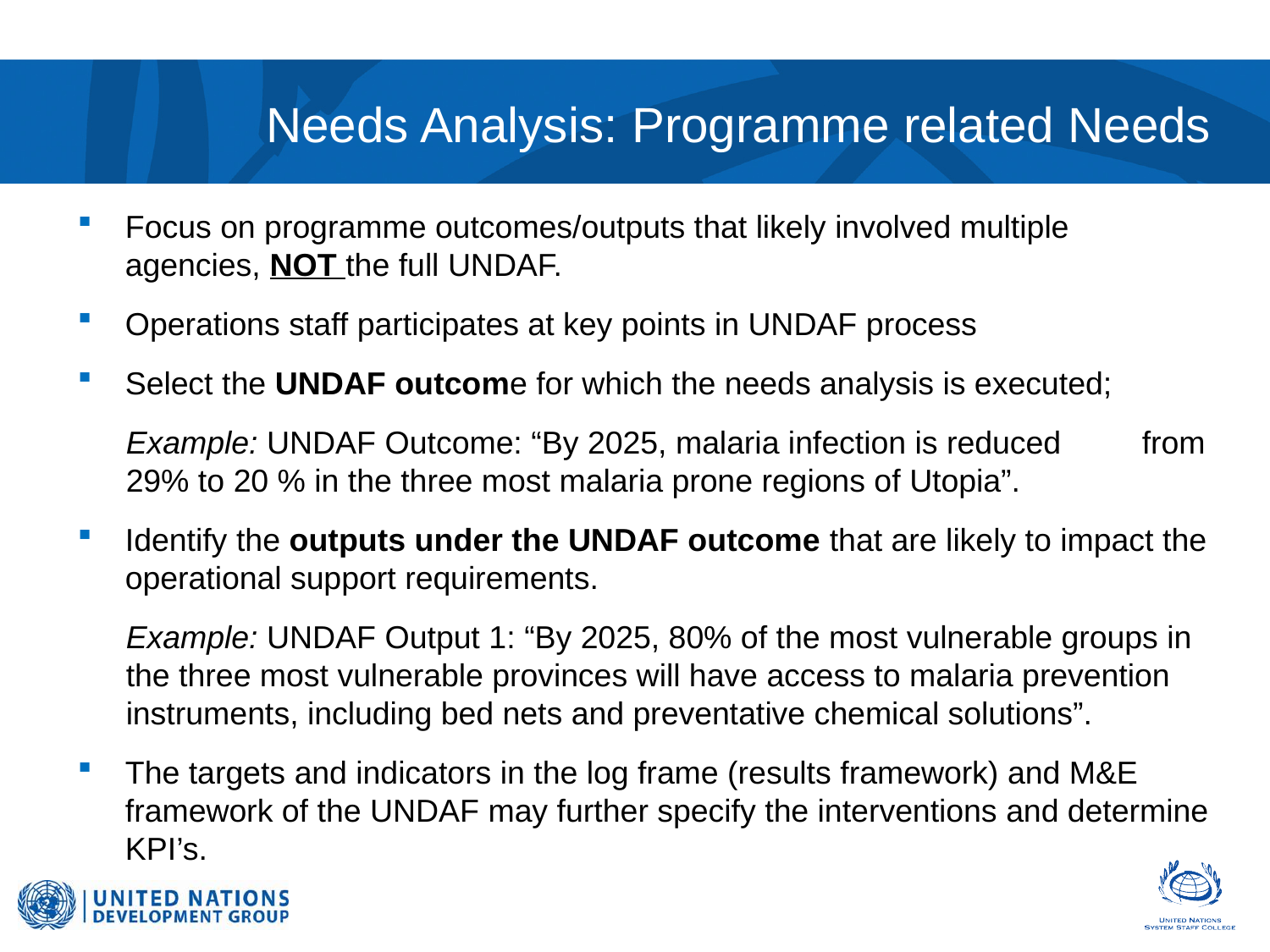

# Needs Analysis: Programme related Needs
Focus on programme outcomes/outputs that likely involved multiple agencies, NOT the full UNDAF.
Operations staff participates at key points in UNDAF process
Select the UNDAF outcome for which the needs analysis is executed;
	Example: UNDAF Outcome: “By 2025, malaria infection is reduced 	from 29% to 20 % in the three most malaria prone regions of Utopia”.
Identify the outputs under the UNDAF outcome that are likely to impact the operational support requirements.
Example: UNDAF Output 1: “By 2025, 80% of the most vulnerable groups in the three most vulnerable provinces will have access to malaria prevention instruments, including bed nets and preventative chemical solutions”.
The targets and indicators in the log frame (results framework) and M&E framework of the UNDAF may further specify the interventions and determine KPI’s.